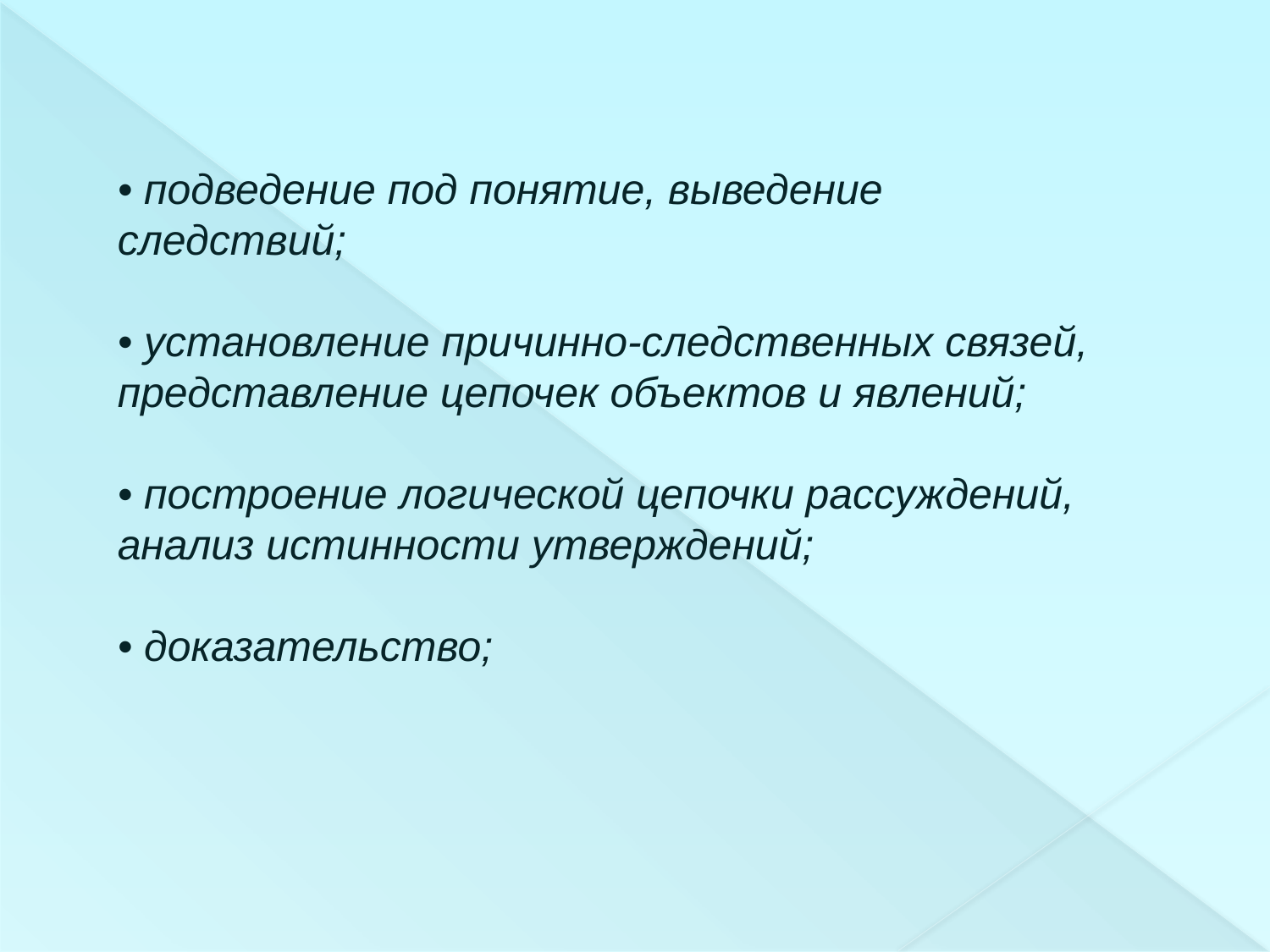

• подведение под понятие, выведение следствий;

• установление причинно-следственных связей, представление цепочек объектов и явлений;

• построение логической цепочки рассуждений, анализ истинности утверждений;

• доказательство;